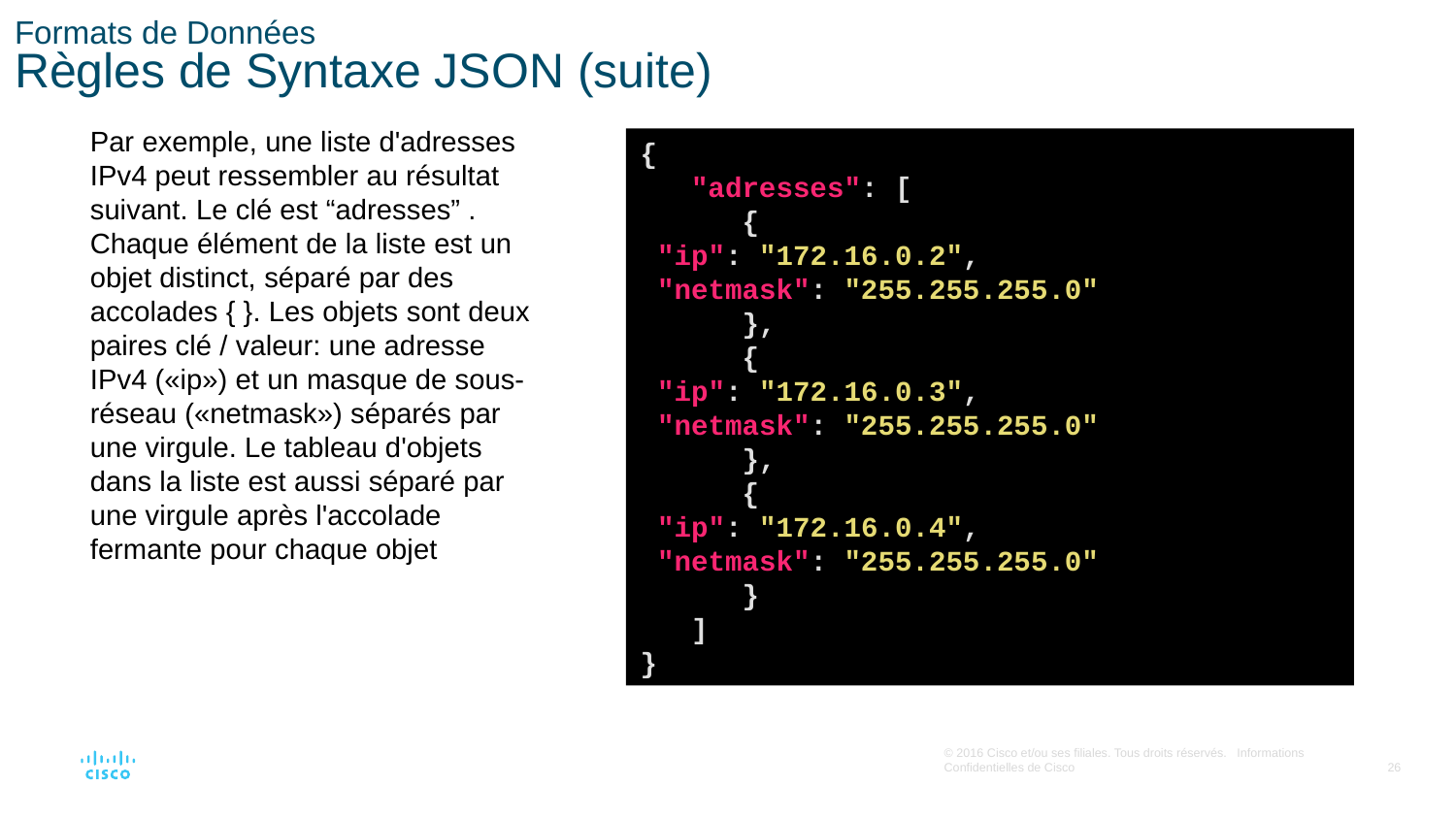

# Formats de Données Règles de Syntaxe JSON (suite)
Par exemple, une liste d'adresses IPv4 peut ressembler au résultat suivant. Le clé est “adresses” . Chaque élément de la liste est un objet distinct, séparé par des accolades { }. Les objets sont deux paires clé / valeur: une adresse IPv4 («ip») et un masque de sous-réseau («netmask») séparés par une virgule. Le tableau d'objets dans la liste est aussi séparé par une virgule après l'accolade fermante pour chaque objet
{
   "adresses": [
      {
 "ip": "172.16.0.2",
 "netmask": "255.255.255.0"
      },
      {
 "ip": "172.16.0.3",
 "netmask": "255.255.255.0"
      },
      {
 "ip": "172.16.0.4",
 "netmask": "255.255.255.0"
      }
   ]
}